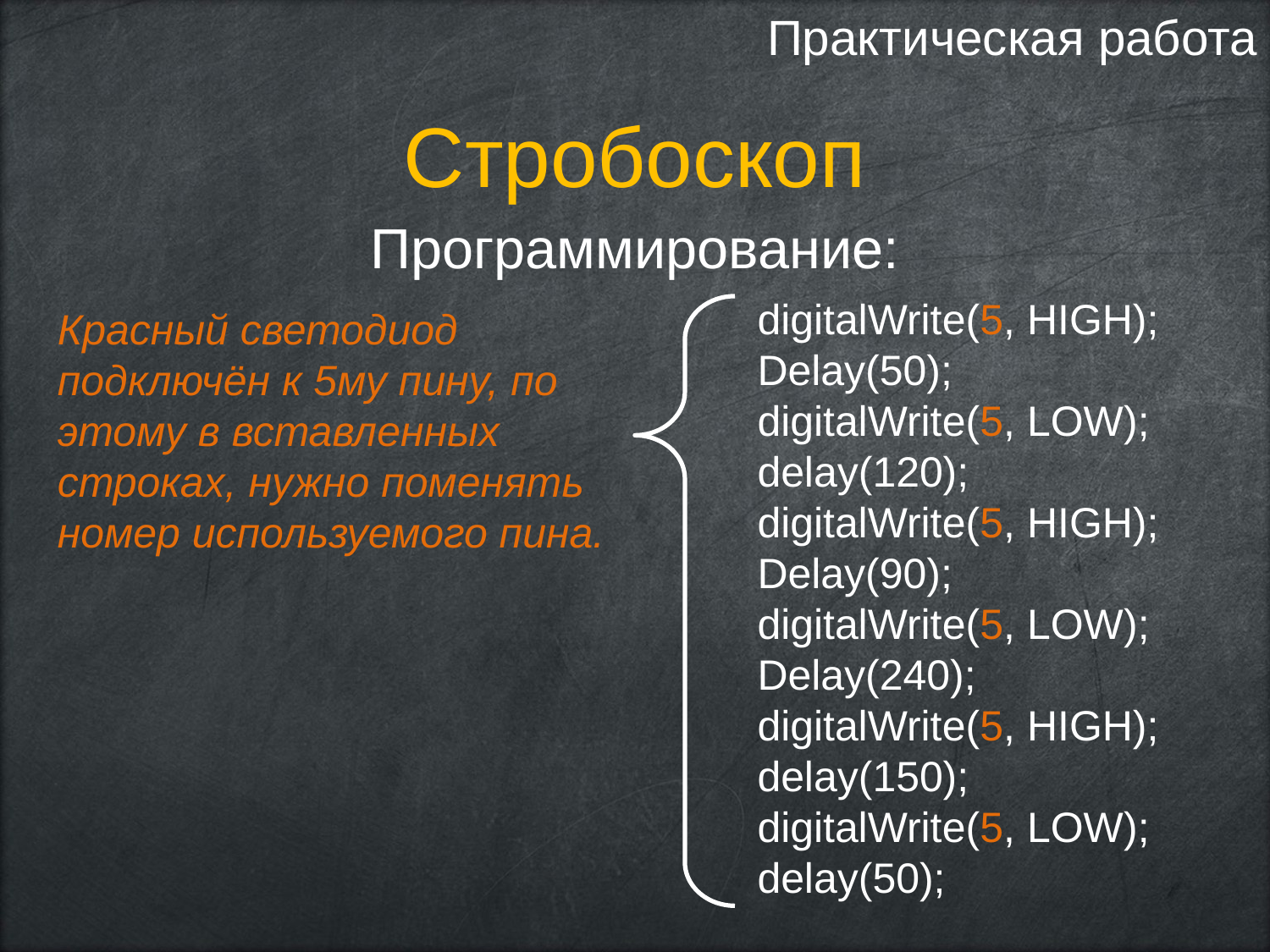

Практическая работа
Стробоскоп
Программирование:
digitalWrite(5, HIGH);
Delay(50);
digitalWrite(5, LOW);
delay(120);
digitalWrite(5, HIGH);
Delay(90);
digitalWrite(5, LOW);
Delay(240);
digitalWrite(5, HIGH);
delay(150);
digitalWrite(5, LOW);
delay(50);
Красный светодиод подключён к 5му пину, по этому в вставленных строках, нужно поменять номер используемого пина.